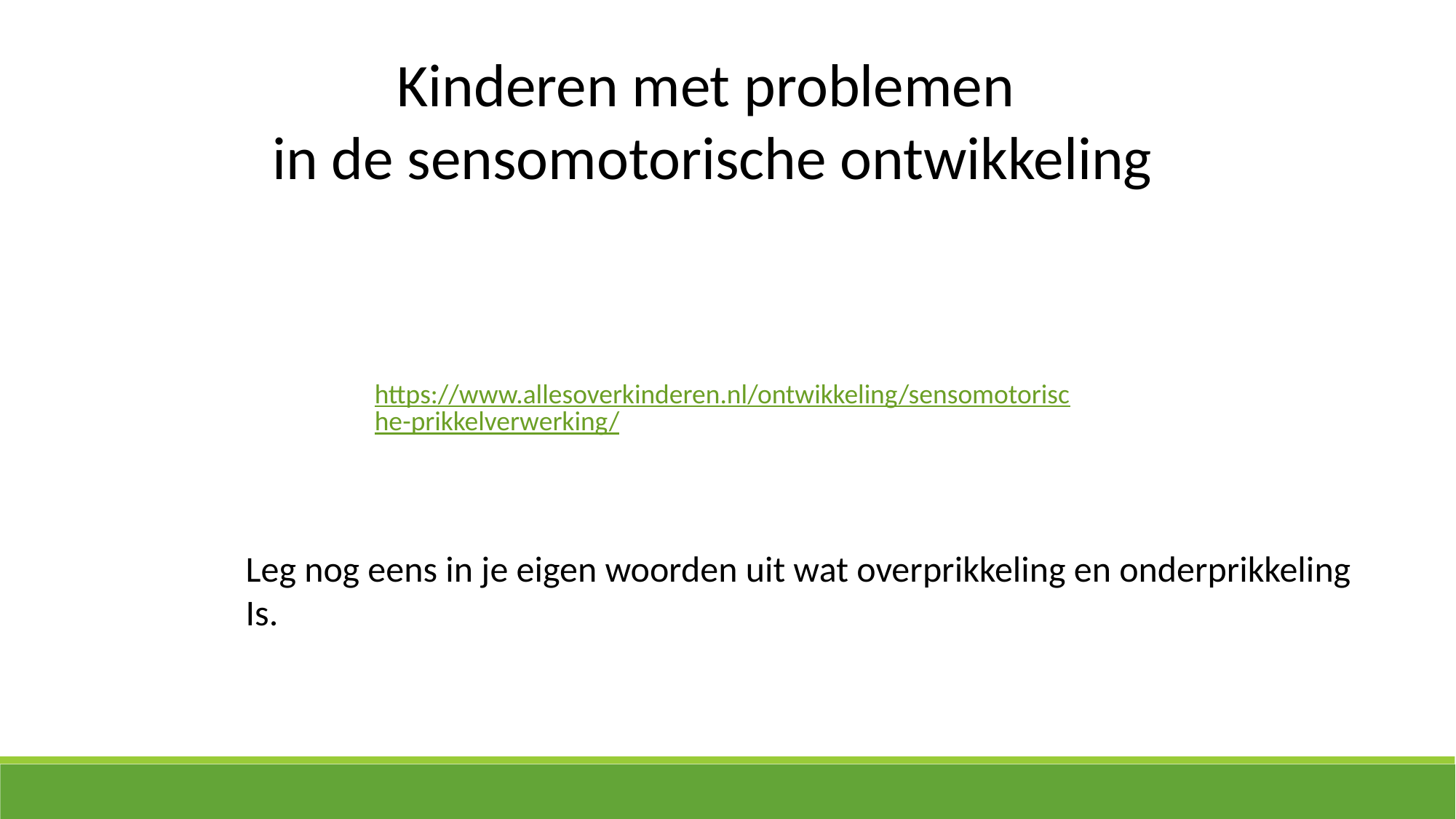

Kinderen met problemen
in de sensomotorische ontwikkeling
https://www.allesoverkinderen.nl/ontwikkeling/sensomotorische-prikkelverwerking/

Leg nog eens in je eigen woorden uit wat overprikkeling en onderprikkeling
Is.